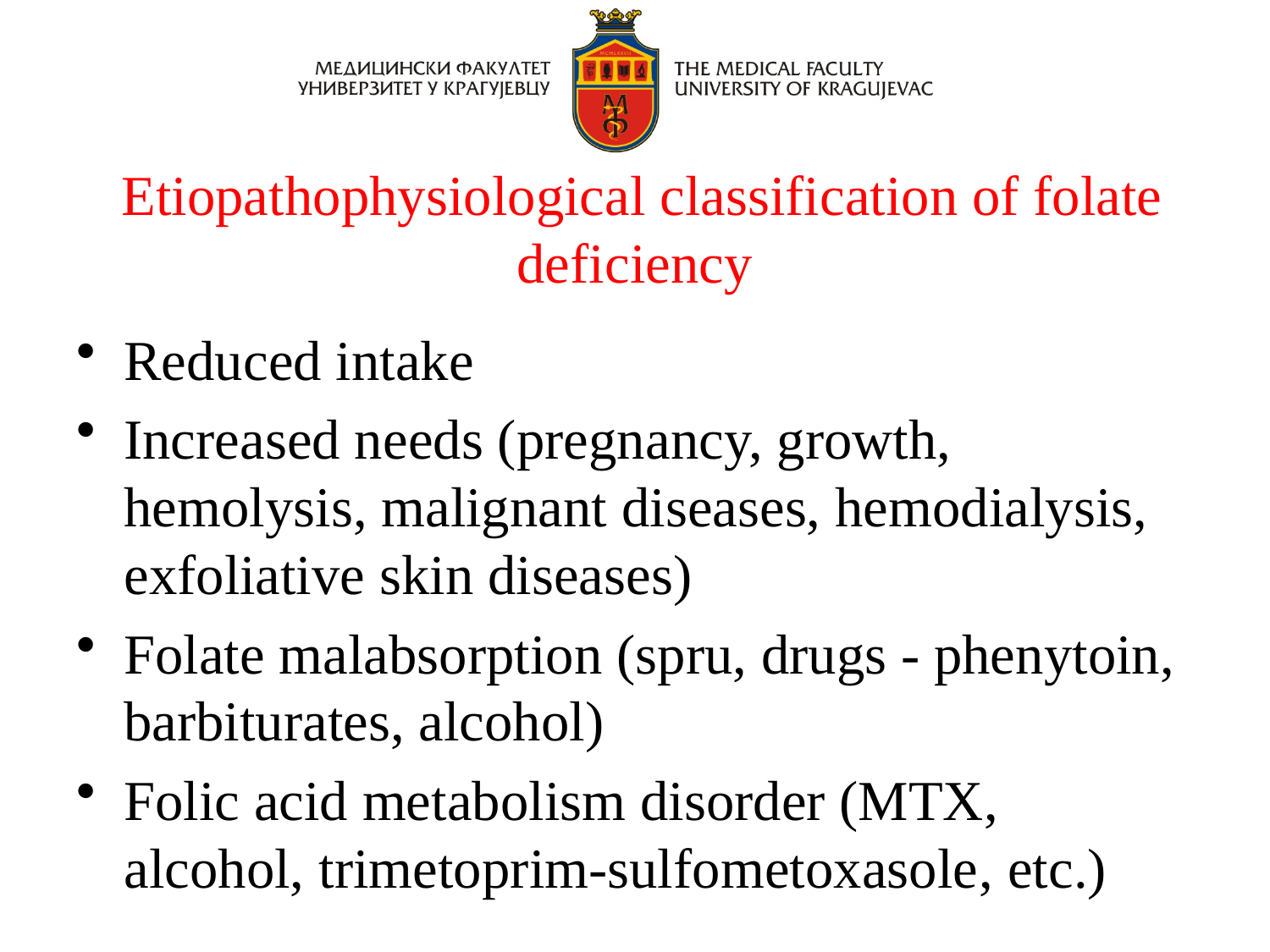

# Etiopathophysiological classification of folate deficiency
Reduced intake
Increased needs (pregnancy, growth, hemolysis, malignant diseases, hemodialysis, exfoliative skin diseases)
Folate malabsorption (spru, drugs - phenytoin, barbiturates, alcohol)
Folic acid metabolism disorder (MTX, alcohol, trimetoprim-sulfometoxasole, etc.)